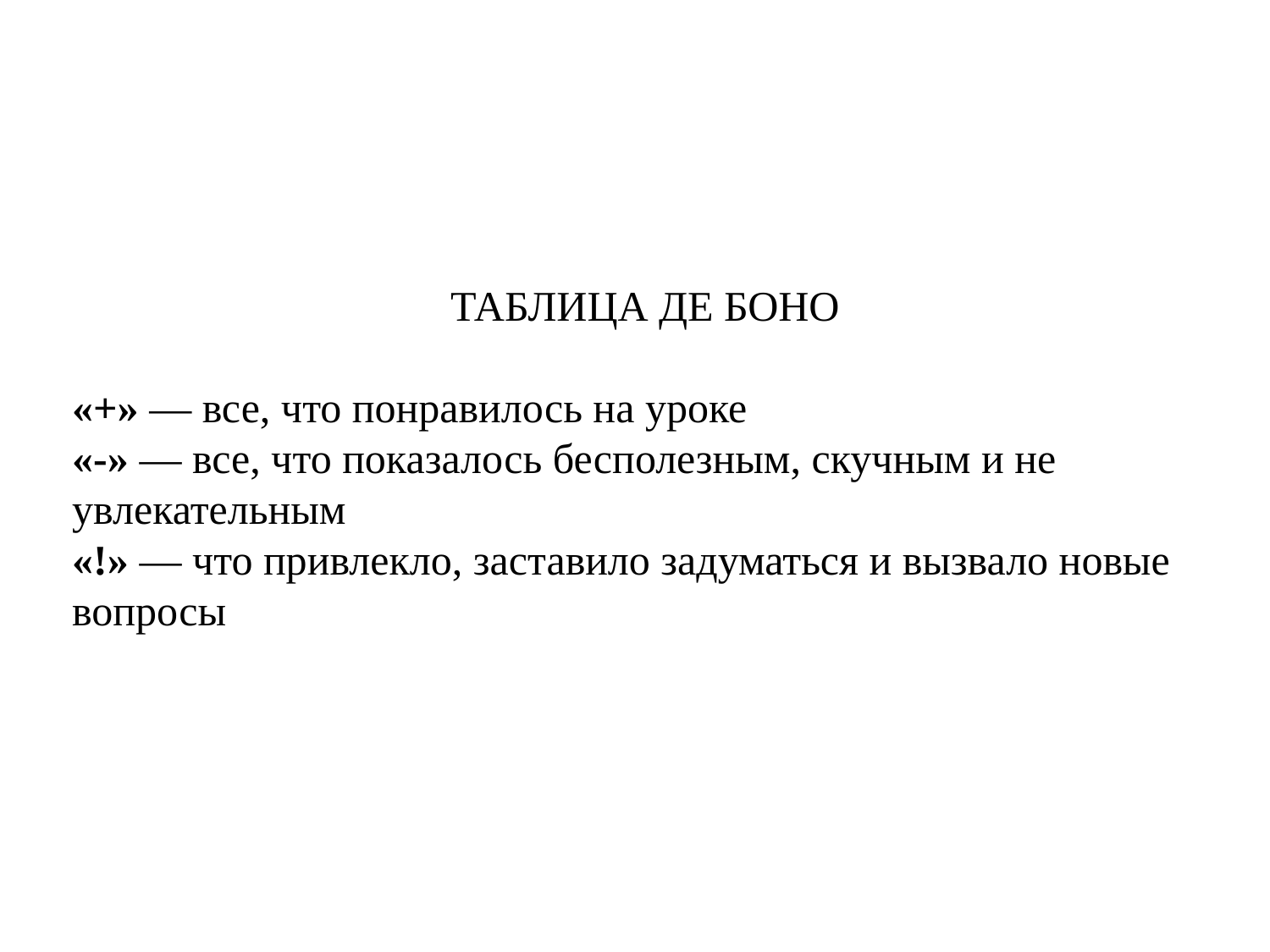

ТАБЛИЦА ДЕ БОНО

«+» — все, что понравилось на уроке
«-» — все, что показалось бесполезным, скучным и не увлекательным
«!» — что привлекло, заставило задуматься и вызвало новые вопросы